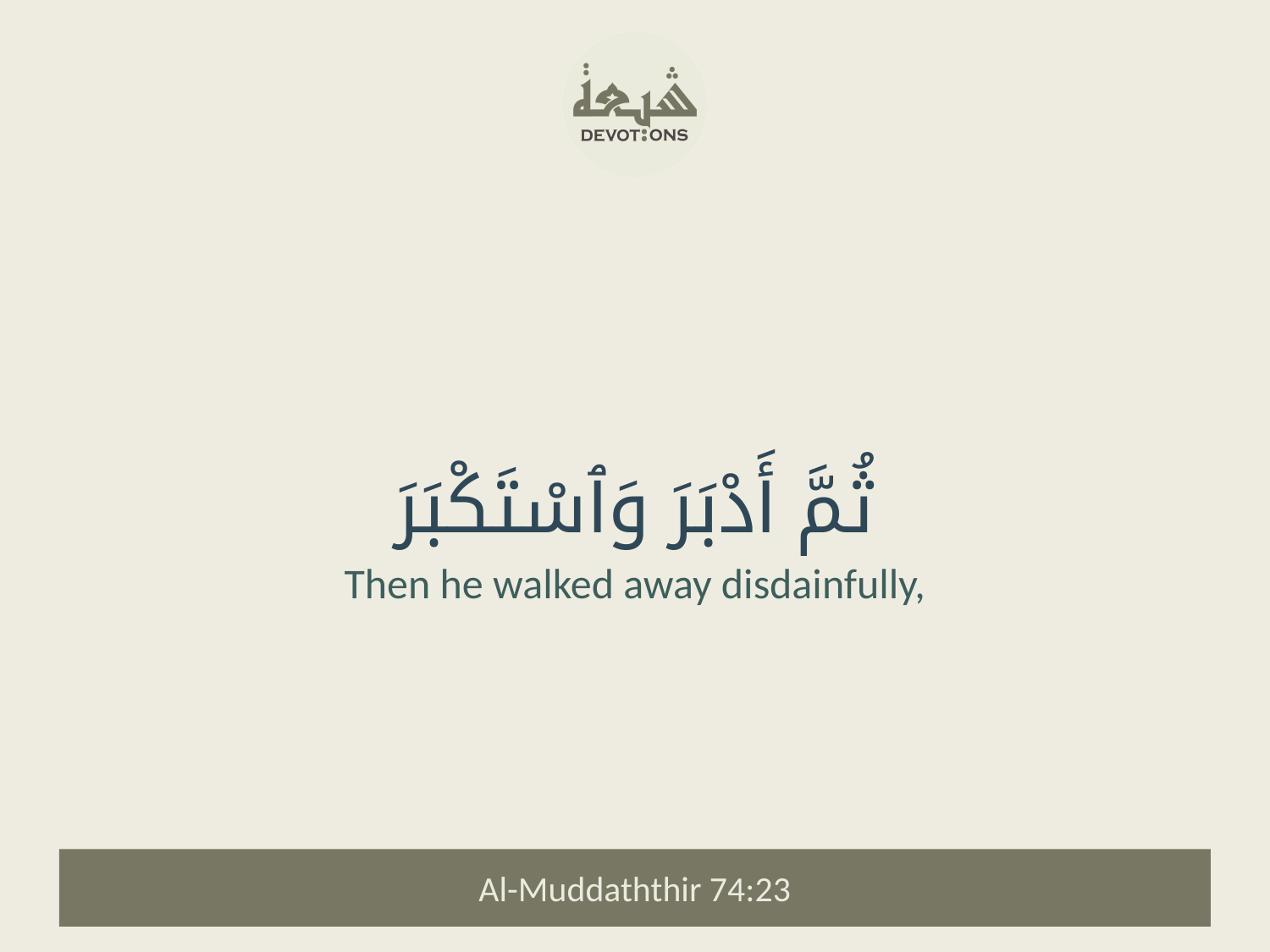

ثُمَّ أَدْبَرَ وَٱسْتَكْبَرَ
Then he walked away disdainfully,
Al-Muddaththir 74:23